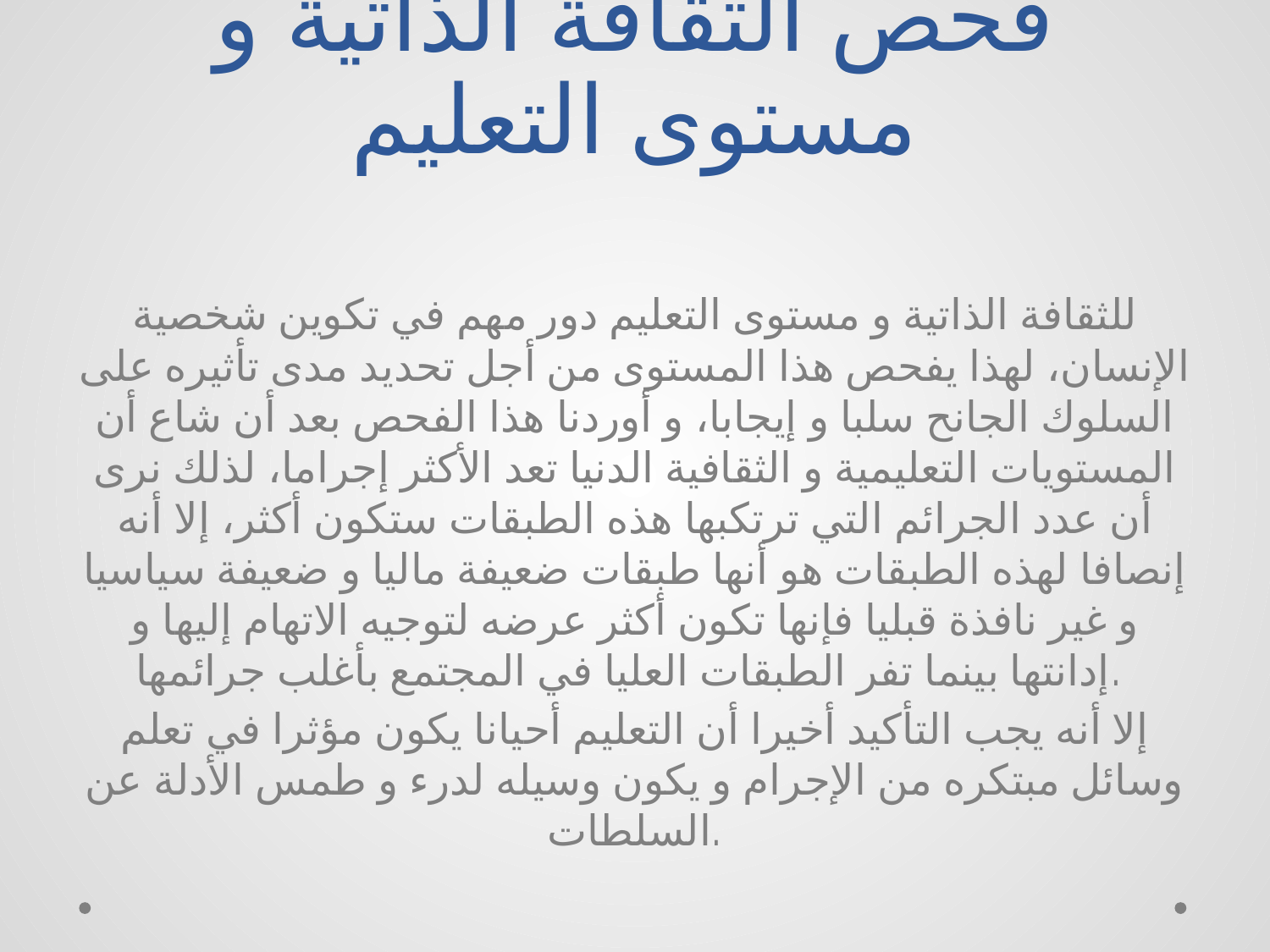

# فحص الثقافة الذاتية و مستوى التعليم

للثقافة الذاتية و مستوى التعليم دور مهم في تكوين شخصية الإنسان، لهذا يفحص هذا المستوى من أجل تحديد مدى تأثيره على السلوك الجانح سلبا و إيجابا، و أوردنا هذا الفحص بعد أن شاع أن المستويات التعليمية و الثقافية الدنيا تعد الأكثر إجراما، لذلك نرى أن عدد الجرائم التي ترتكبها هذه الطبقات ستكون أكثر، إلا أنه إنصافا لهذه الطبقات هو أنها طبقات ضعيفة ماليا و ضعيفة سياسيا و غير نافذة قبليا فإنها تكون أكثر عرضه لتوجيه الاتهام إليها و إدانتها بينما تفر الطبقات العليا في المجتمع بأغلب جرائمها.
إلا أنه يجب التأكيد أخيرا أن التعليم أحيانا يكون مؤثرا في تعلم وسائل مبتكره من الإجرام و يكون وسيله لدرء و طمس الأدلة عن السلطات.